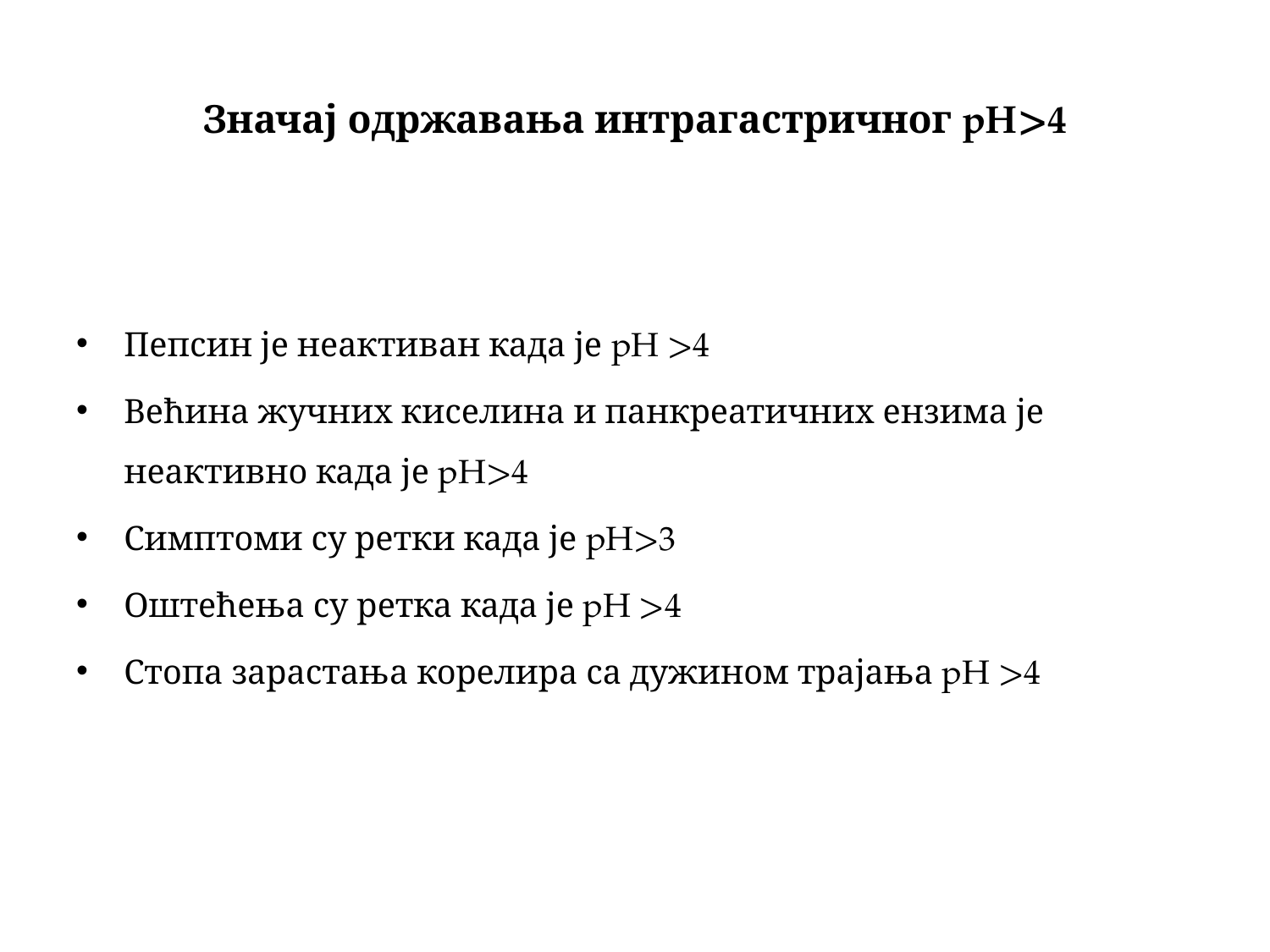

Значај одржавања интрагастричног pH>4

Пепсин је неактиван када је pH >4
Већина жучних киселина и панкреатичних ензима је неактивно када је pH>4
Симптоми су ретки када је pH>3
Оштећења су ретка када је pH >4
Стопа зарастања корелира са дужином трајања pH >4